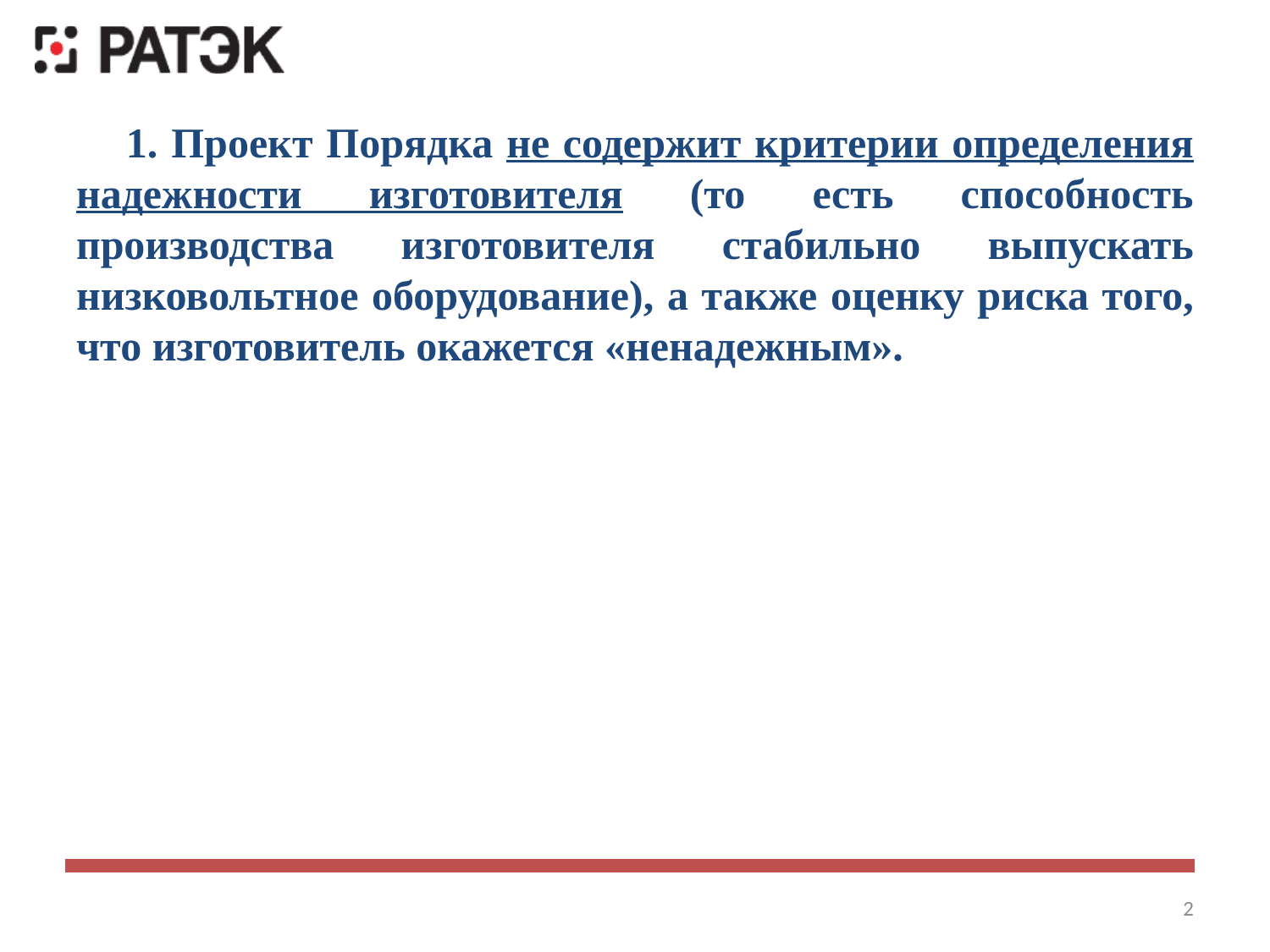

1. Проект Порядка не содержит критерии определения надежности изготовителя (то есть способность производства изготовителя стабильно выпускать низковольтное оборудование), а также оценку риска того, что изготовитель окажется «ненадежным».

2